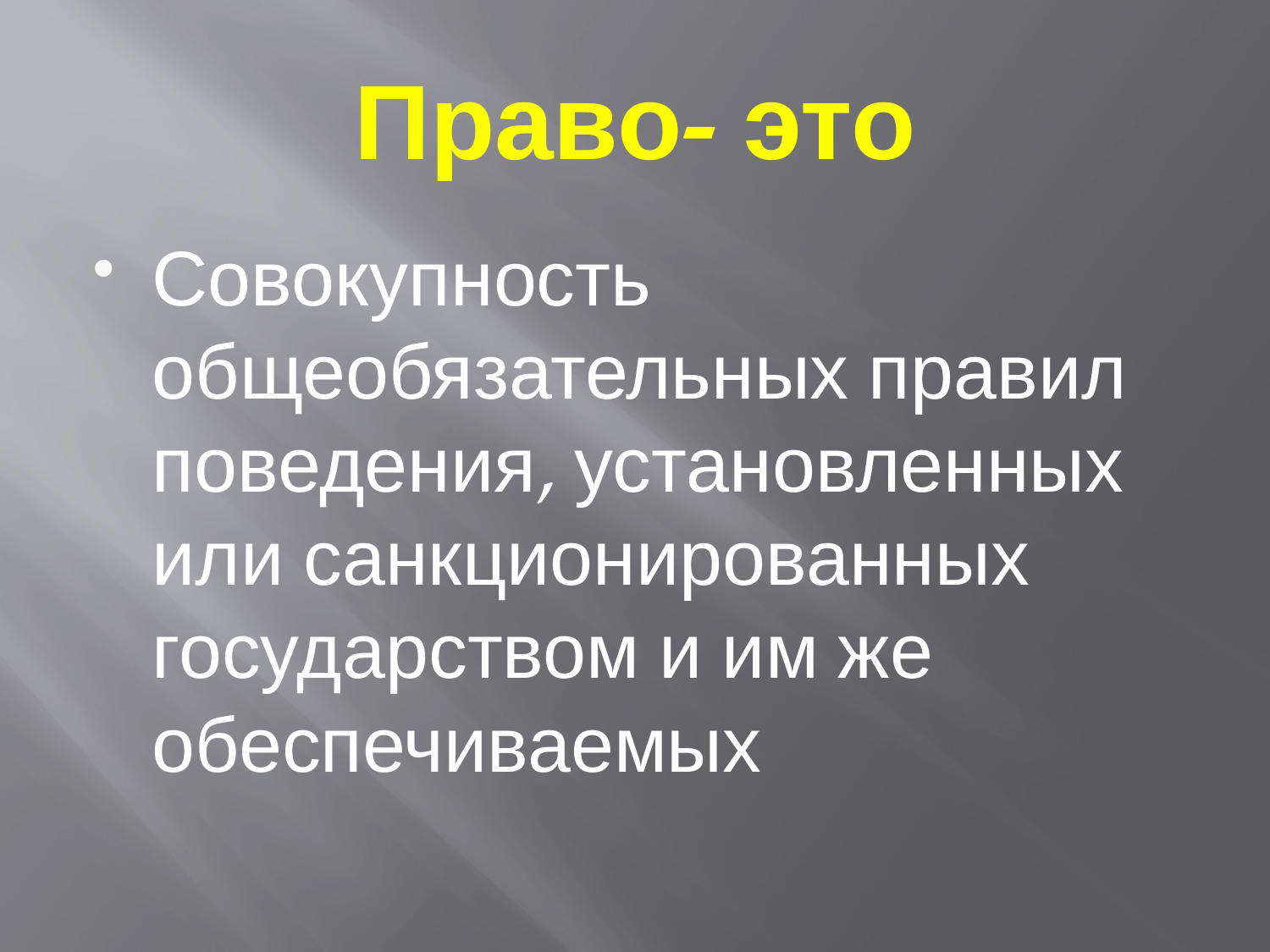

# Право- это
Совокупность общеобязательных правил поведения, установленных или санкционированных государством и им же обеспечиваемых